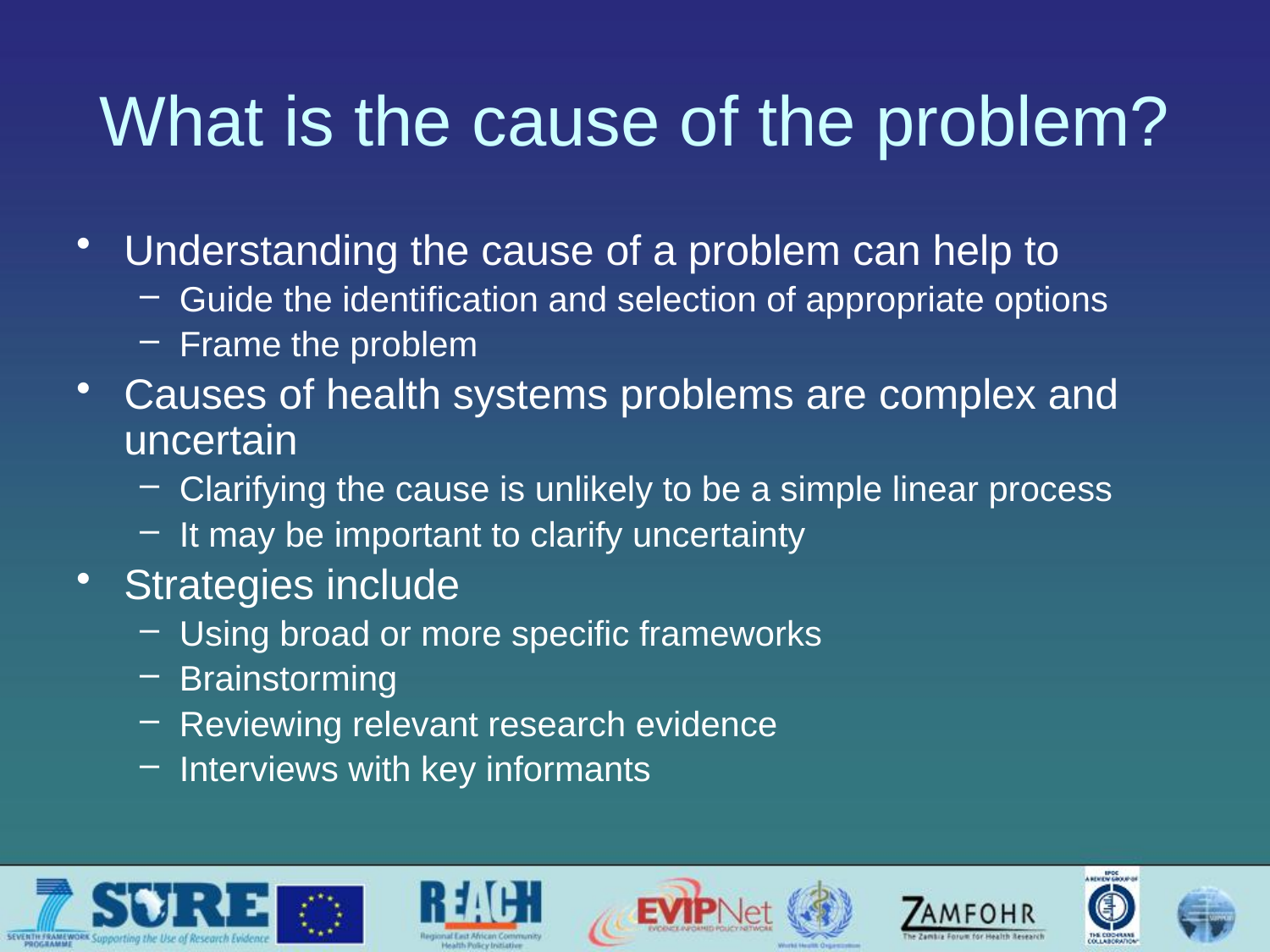

# What is the cause of the problem?
Understanding the cause of a problem can help to
Guide the identification and selection of appropriate options
Frame the problem
Causes of health systems problems are complex and uncertain
Clarifying the cause is unlikely to be a simple linear process
It may be important to clarify uncertainty
Strategies include
Using broad or more specific frameworks
Brainstorming
Reviewing relevant research evidence
Interviews with key informants